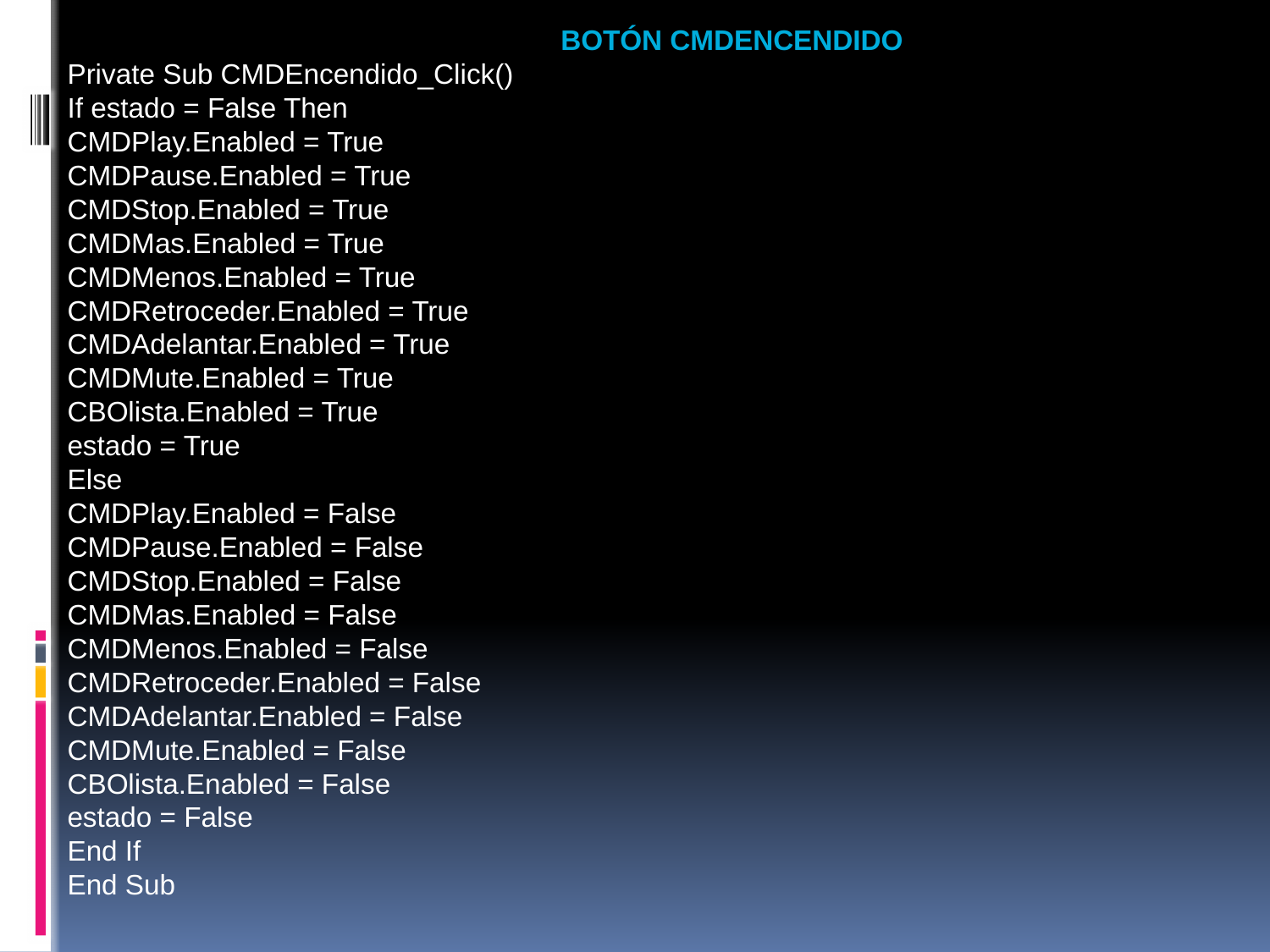

Botón CMDEncendido
Private Sub CMDEncendido_Click()
If estado = False Then
CMDPlay.Enabled = True
CMDPause.Enabled = True
CMDStop.Enabled = True
CMDMas.Enabled = True
CMDMenos.Enabled = True
CMDRetroceder.Enabled = True
CMDAdelantar.Enabled = True
CMDMute.Enabled = True
CBOlista.Enabled = True
estado = True
Else
CMDPlay.Enabled = False
CMDPause.Enabled = False
CMDStop.Enabled = False
CMDMas.Enabled = False
CMDMenos.Enabled = False
CMDRetroceder.Enabled = False
CMDAdelantar.Enabled = False
CMDMute.Enabled = False
CBOlista.Enabled = False
estado = False
End If
End Sub